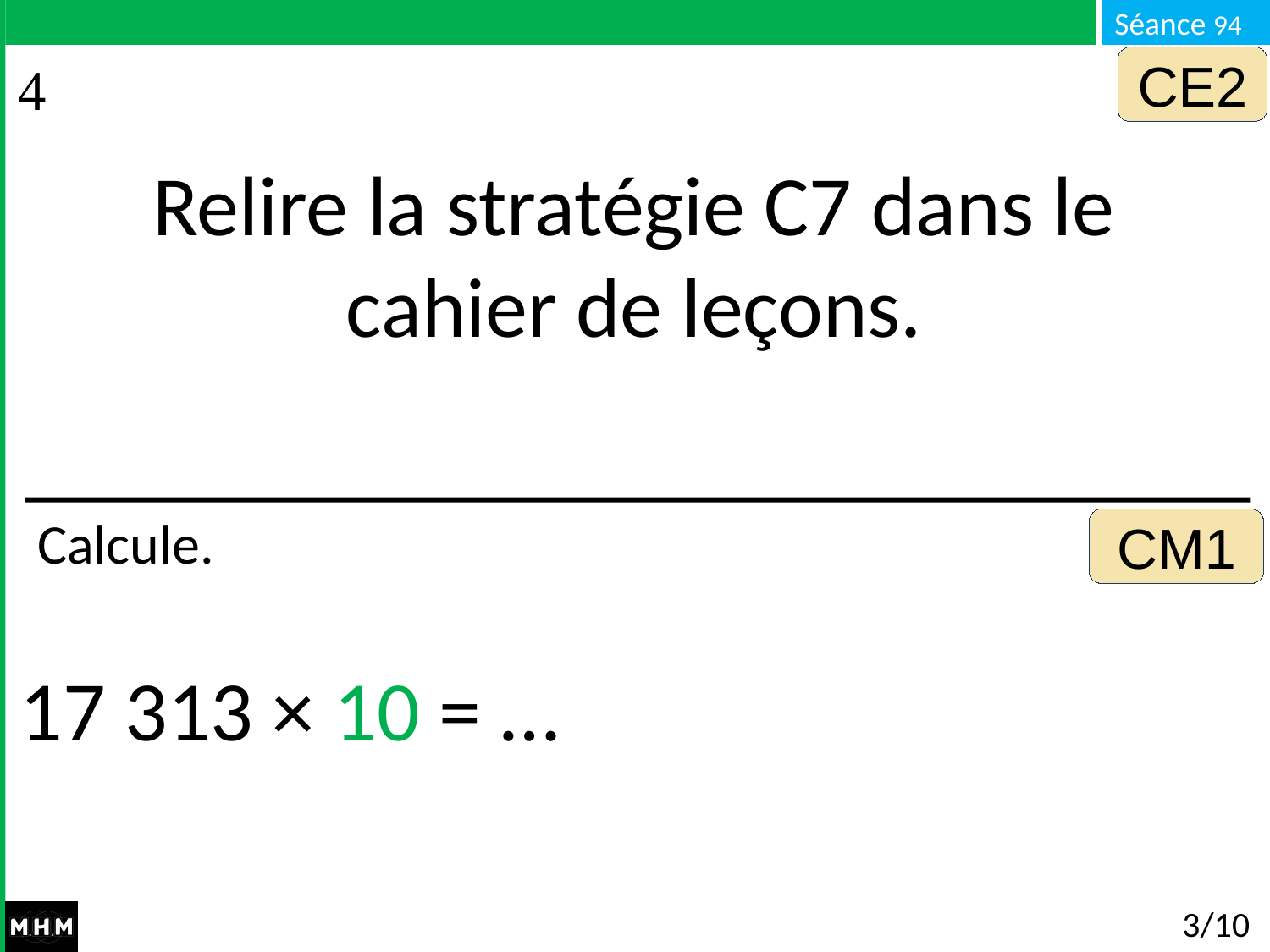

CE2
Relire la stratégie C7 dans le cahier de leçons.

CM1
Calcule.
17 313 × 10 = …
# 3/10